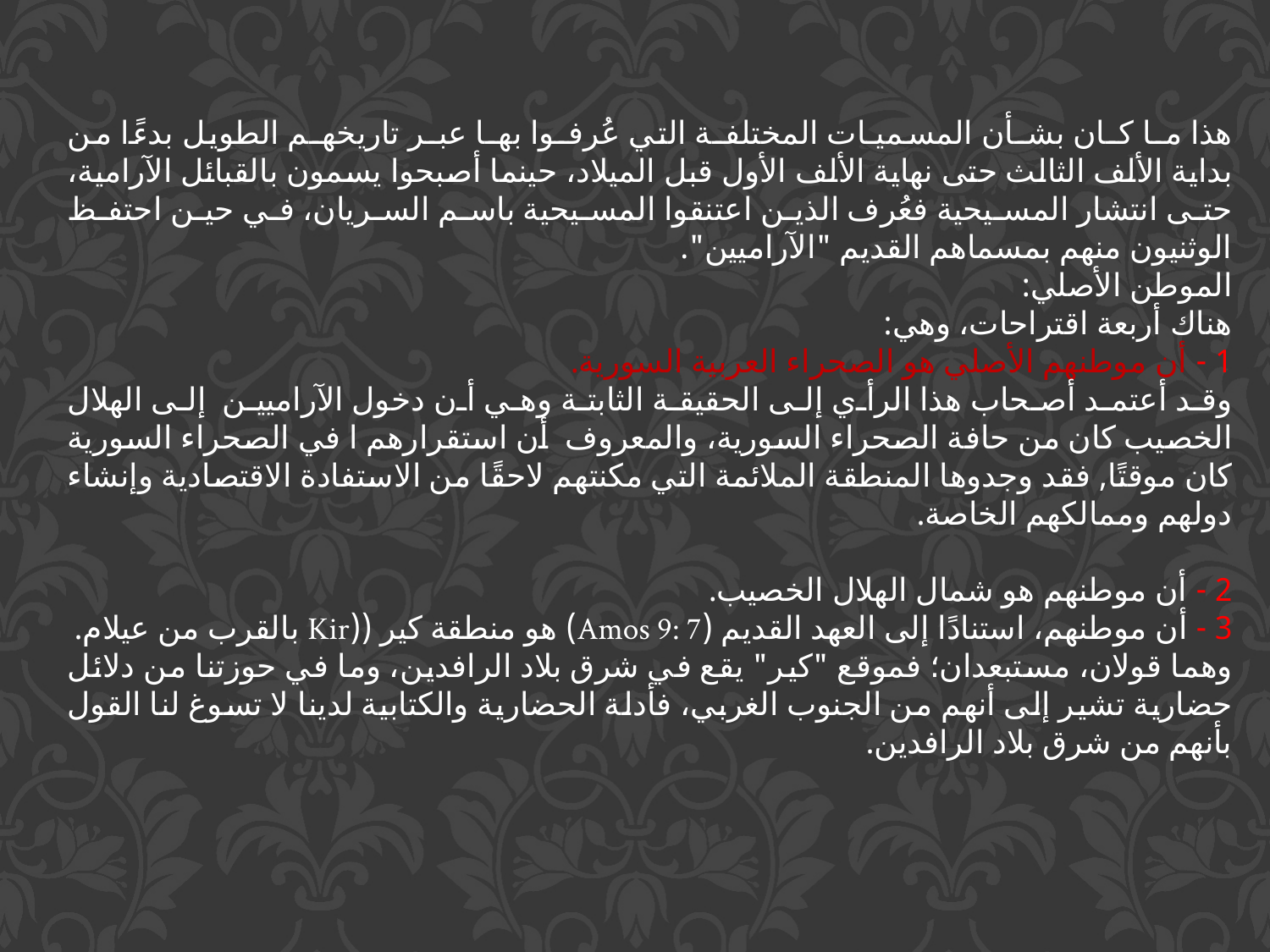

هذا مـا كـان بشـأن المسميـات المختلفـة التي عُرفـوا بهـا عبـر تاريخهـم الطويل بدءًا من بداية الألف الثالث حتى نهاية الألف الأول قبل الميلاد، حينما أصبحوا يسمون بالقبائل الآرامية، حتى انتشار المسيحية فعُرف الذين اعتنقوا المسيحية باسم السريان، في حين احتفظ الوثنيون منهم بمسماهم القديم "الآراميين".
الموطن الأصلي:
هناك أربعة اقتراحات، وهي:
1 - أن موطنهم الأصلي هو الصحراء العربية السورية.
وقد أعتمد أصحاب هذا الرأي إلى الحقيقة الثابتة وهي أن دخول الآراميين  إلى الهلال الخصيب كان من حافة الصحراء السورية، والمعروف  أن استقرارهم ا في الصحراء السورية كان موقتًا, فقد وجدوها المنطقة الملائمة التي مكنتهم لاحقًا من الاستفادة الاقتصادية وإنشاء دولهم وممالكهم الخاصة.

2 - أن موطنهم هو شمال الهلال الخصيب.
3 - أن موطنهم، استنادًا إلى العهد القديم (Amos 9: 7) هو منطقة كير ((Kir بالقرب من عيلام.
وهما قولان، مستبعدان؛ فموقع "كير" يقع في شرق بلاد الرافدين، وما في حوزتنا من دلائل حضارية تشير إلى أنهم من الجنوب الغربي، فأدلة الحضارية والكتابية لدينا لا تسوغ لنا القول بأنهم من شرق بلاد الرافدين.